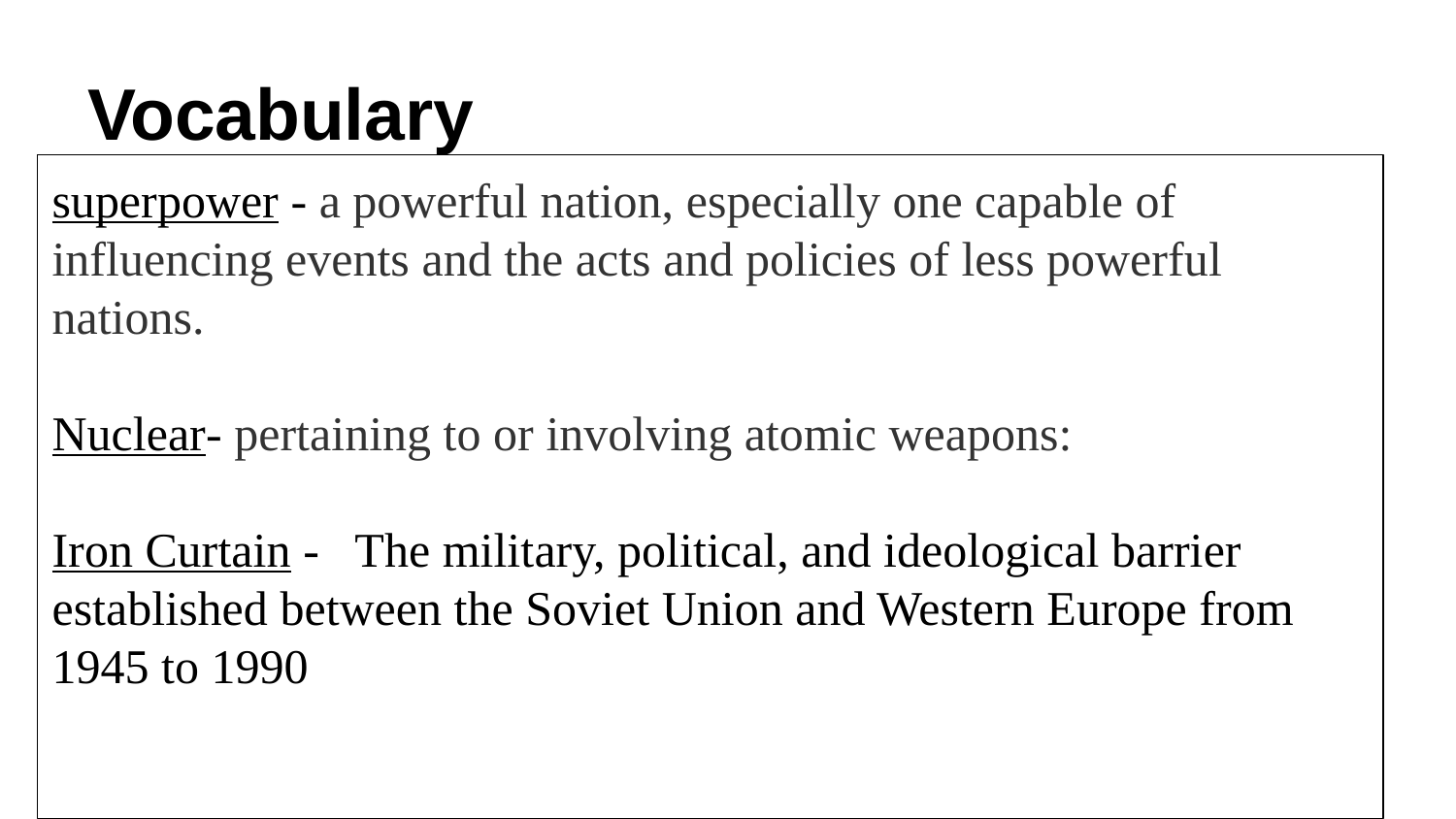

# Vocabulary
superpower - a powerful nation, especially one capable of influencing events and the acts and policies of less powerful nations.

Nuclear- pertaining to or involving atomic weapons:

Iron Curtain -   The military, political, and ideological barrier established between the Soviet Union and Western Europe from 1945 to 1990